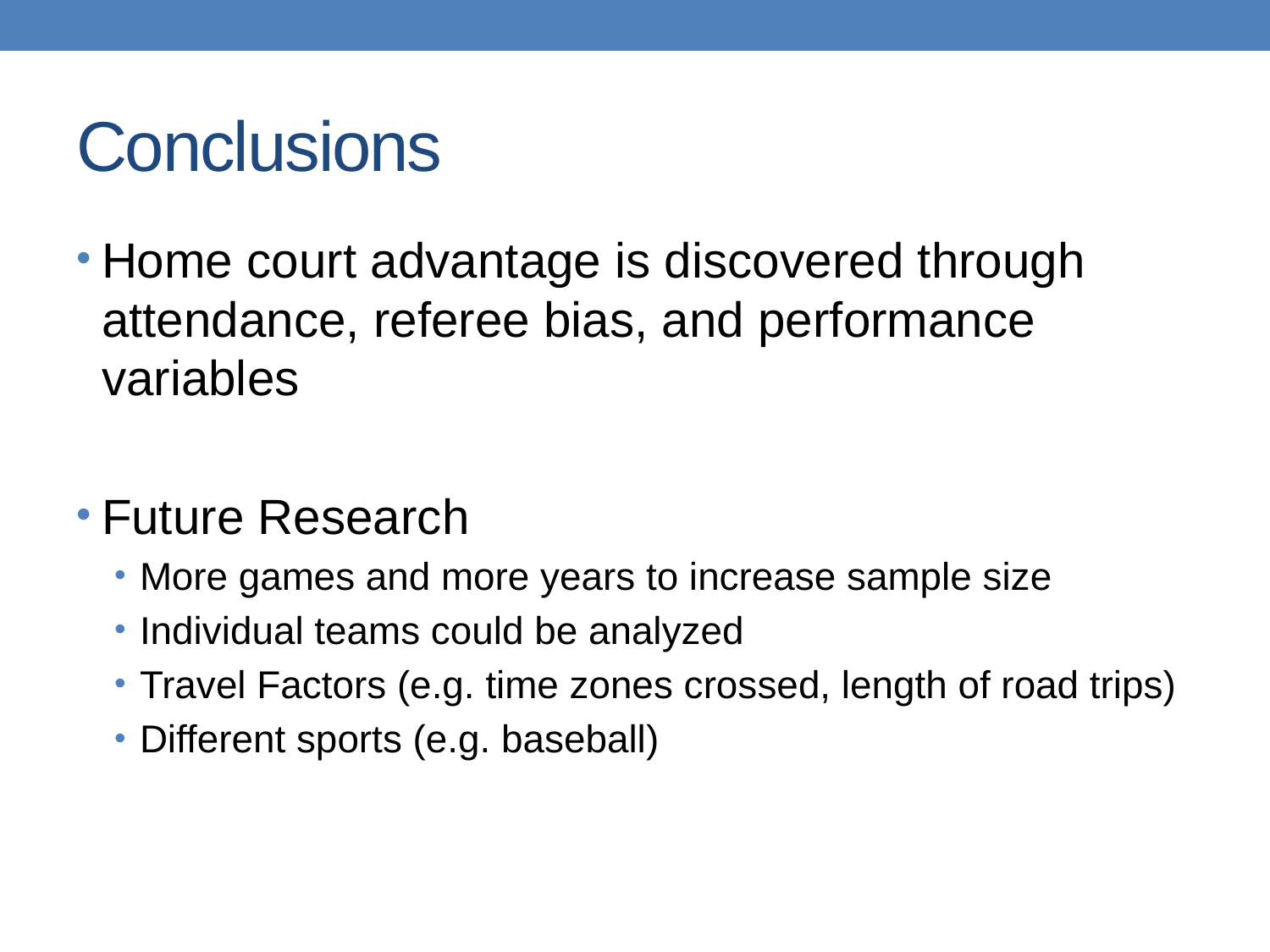

# Conclusions
Home court advantage is discovered through attendance, referee bias, and performance variables

Future Research
More games and more years to increase sample size
Individual teams could be analyzed
Travel Factors (e.g. time zones crossed, length of road trips)
Different sports (e.g. baseball)